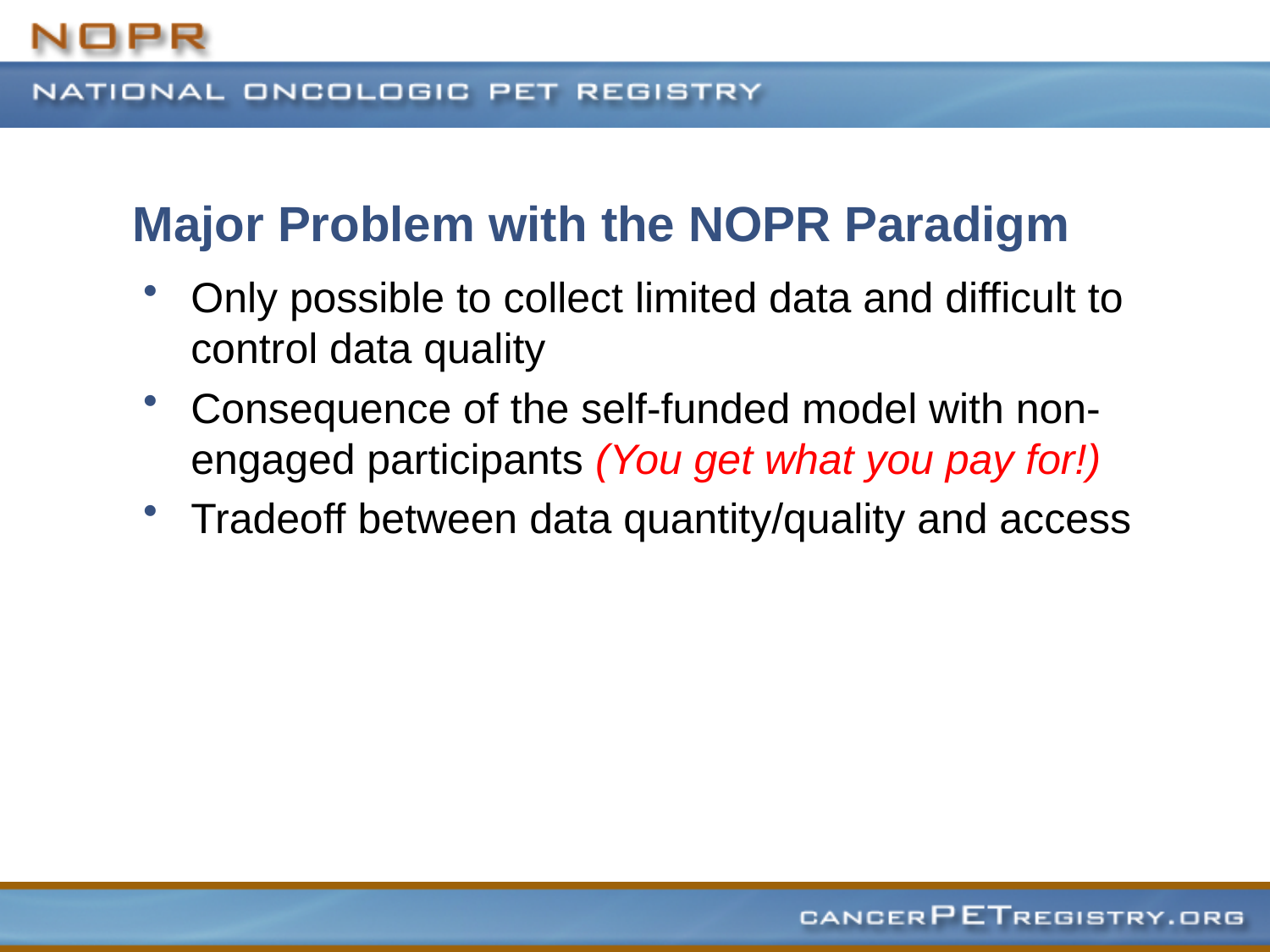

# Major Problem with the NOPR Paradigm
Only possible to collect limited data and difficult to control data quality
Consequence of the self-funded model with non-engaged participants (You get what you pay for!)
Tradeoff between data quantity/quality and access